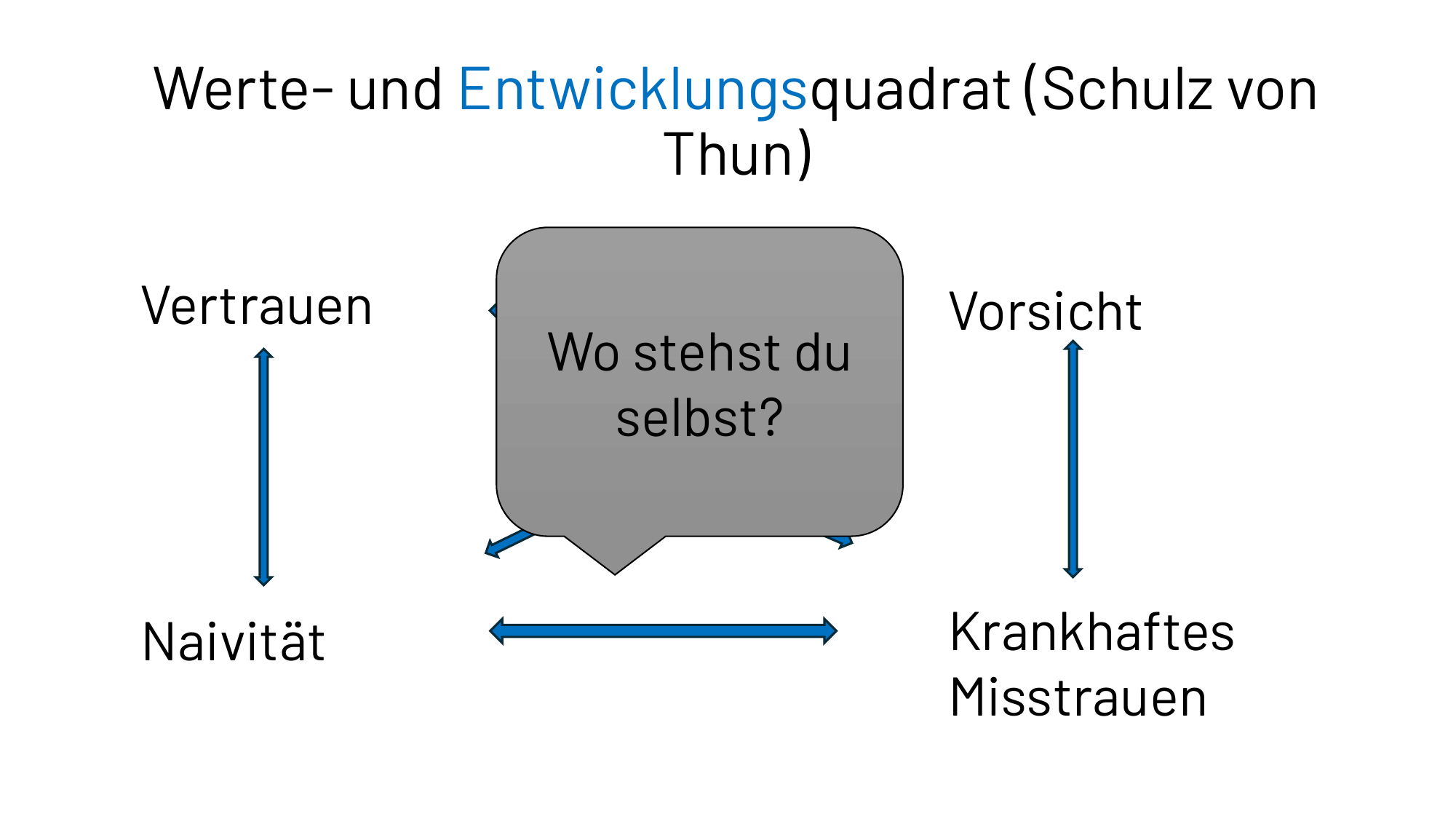

# Werte- und Entwicklungsquadrat (Schulz von Thun)
Wo stehst du selbst?
Vertrauen
Vorsicht

Krankhaftes
Misstrauen
Naivität